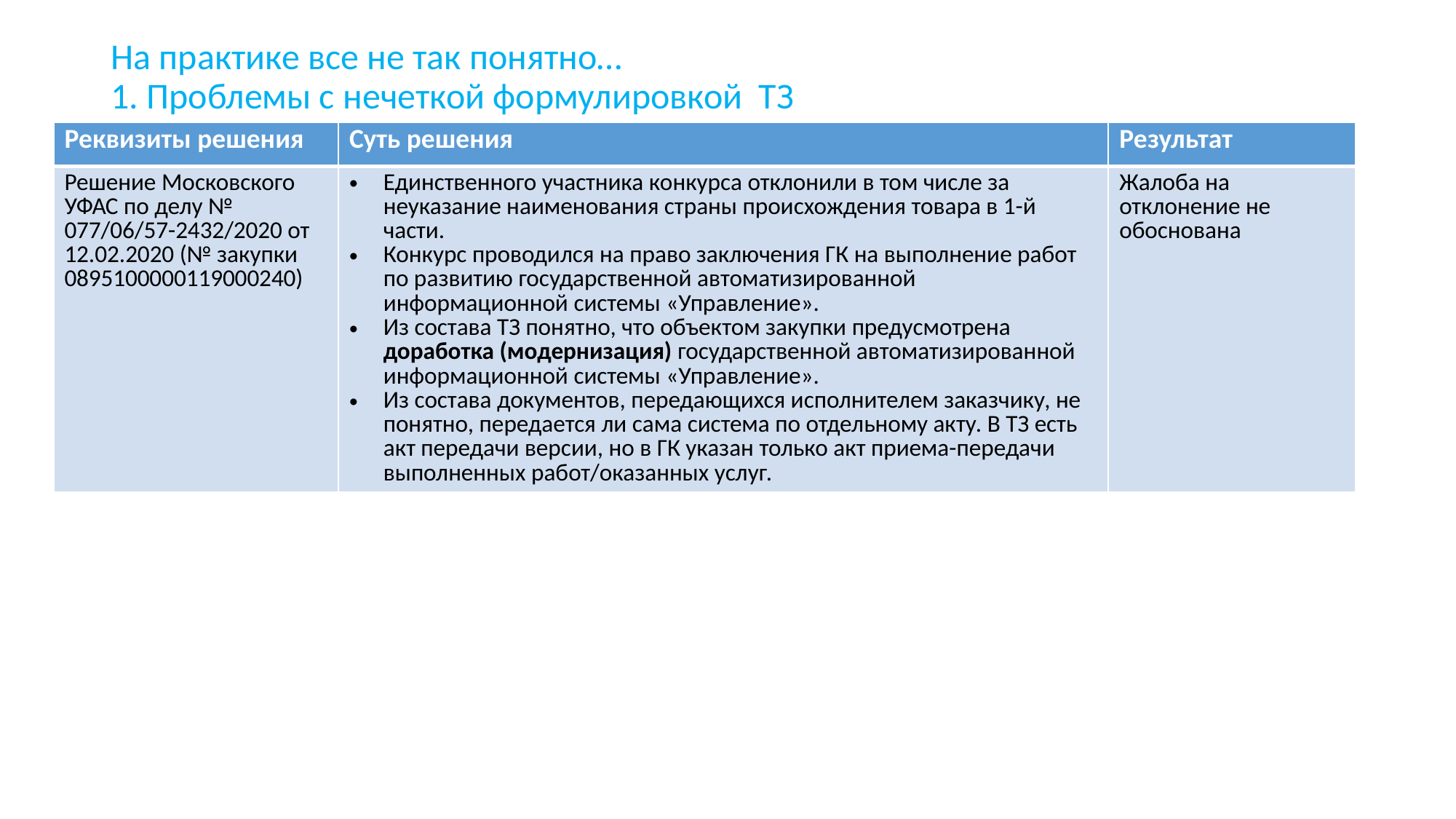

# На практике все не так понятно… 1. Проблемы с нечеткой формулировкой  ТЗ
| Реквизиты решения | Суть решения | Результат |
| --- | --- | --- |
| Решение Московского УФАС по делу № 077/06/57-2432/2020 от 12.02.2020 (№ закупки 0895100000119000240) | Единственного участника конкурса отклонили в том числе за неуказание наименования страны происхождения товара в 1-й части. Конкурс проводился на право заключения ГК на выполнение работ по развитию государственной автоматизированной информационной системы «Управление». Из состава ТЗ понятно, что объектом закупки предусмотрена доработка (модернизация) государственной автоматизированной информационной системы «Управление». Из состава документов, передающихся исполнителем заказчику, не понятно, передается ли сама система по отдельному акту. В ТЗ есть акт передачи версии, но в ГК указан только акт приема-передачи выполненных работ/оказанных услуг. | Жалоба на отклонение не обоснована |